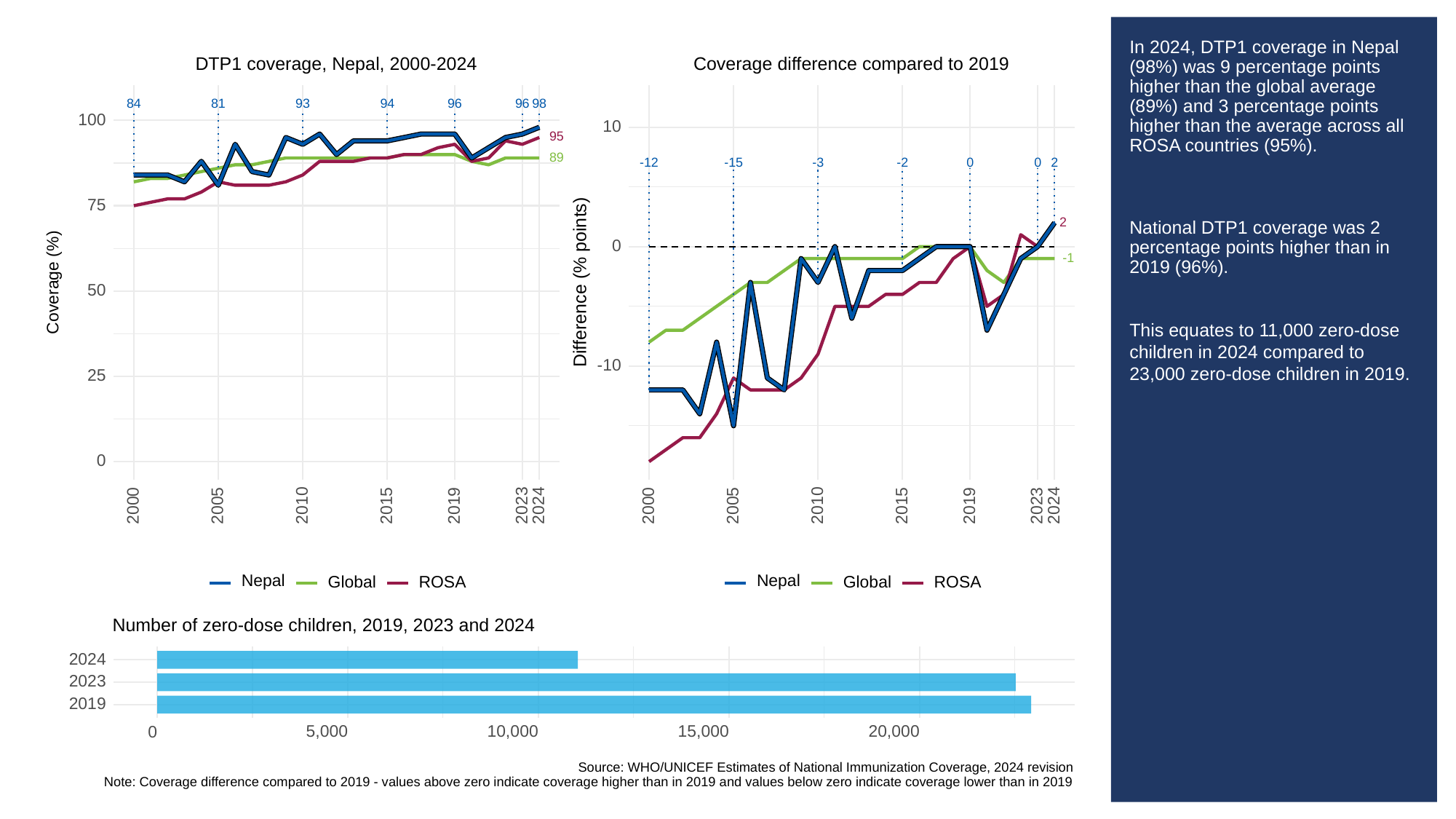

# In 2024, DTP1 coverage in Nepal (98%) was 9 percentage points higher than the global average (89%) and 3 percentage points higher than the average across all ROSA countries (95%).

National DTP1 coverage was 2 percentage points higher than in 2019 (96%).

This equates to 11,000 zero-dose children in 2024 compared to 23,000 zero-dose children in 2019.

Coverage difference compared to 2019
DTP1 coverage, Nepal, 2000-2024

93
84
81
94
96
96
98

100

10

95

89

-3
-15
0
0
-12
-2
2

75

2

0

-1
Difference (% points)
Coverage (%)
50

-10

25

0

2023
2023
2000
2005
2010
2015
2019
2024
2000
2005
2010
2015
2019
2024
Nepal
Nepal
ROSA
ROSA
Global
Global

Number of zero-dose children, 2019, 2023 and 2024

2024

2023

2019

5,000
10,000
15,000
20,000
0
Source: WHO/UNICEF Estimates of National Immunization Coverage, 2024 revision
Note: Coverage difference compared to 2019 - values above zero indicate coverage higher than in 2019 and values below zero indicate coverage lower than in 2019